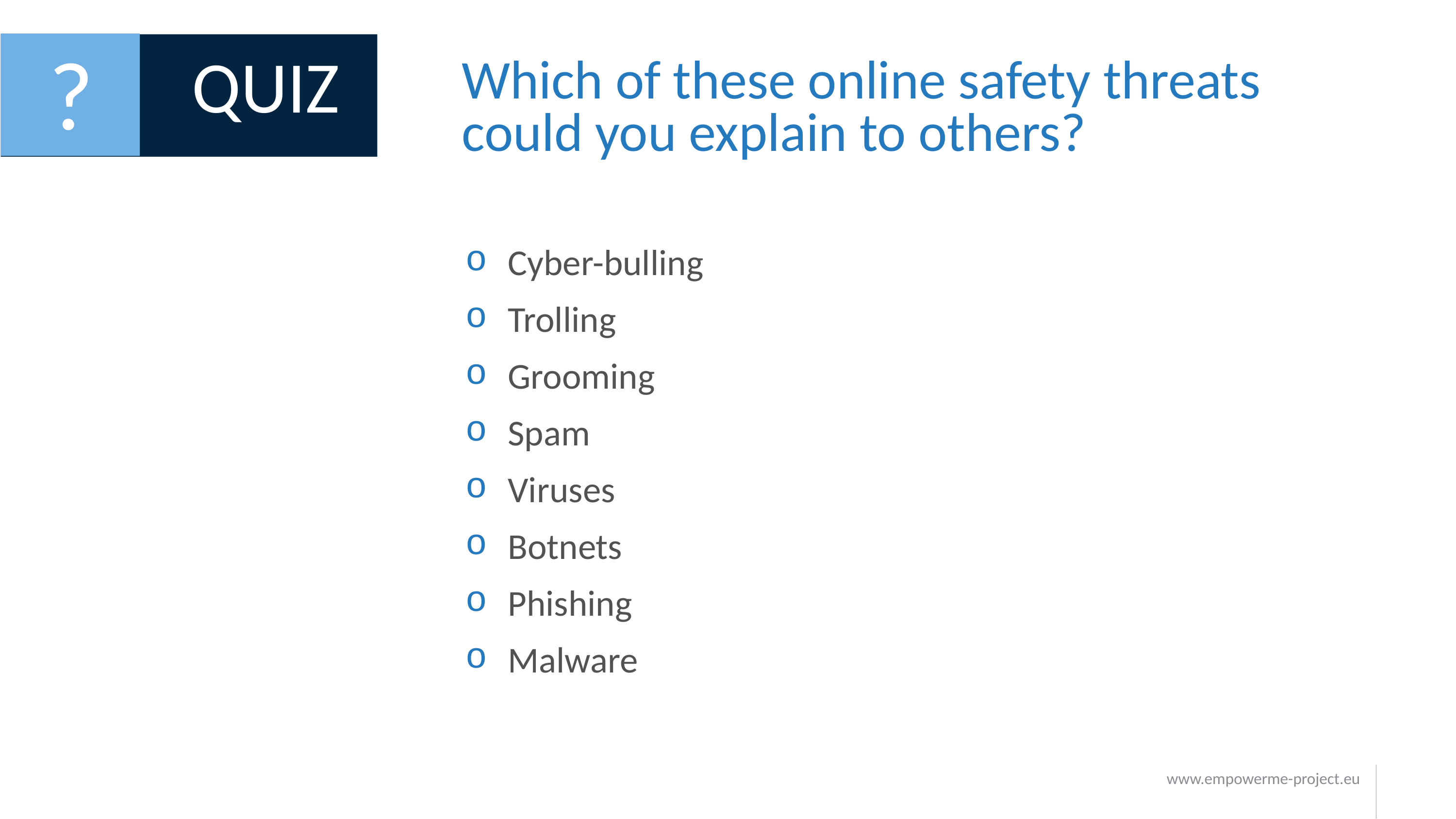

?
QUIZ
Which of these online safety threats could you explain to others?
Cyber-bulling
Trolling
Grooming
Spam
Viruses
Botnets
Phishing
Malware
www.empowerme-project.eu